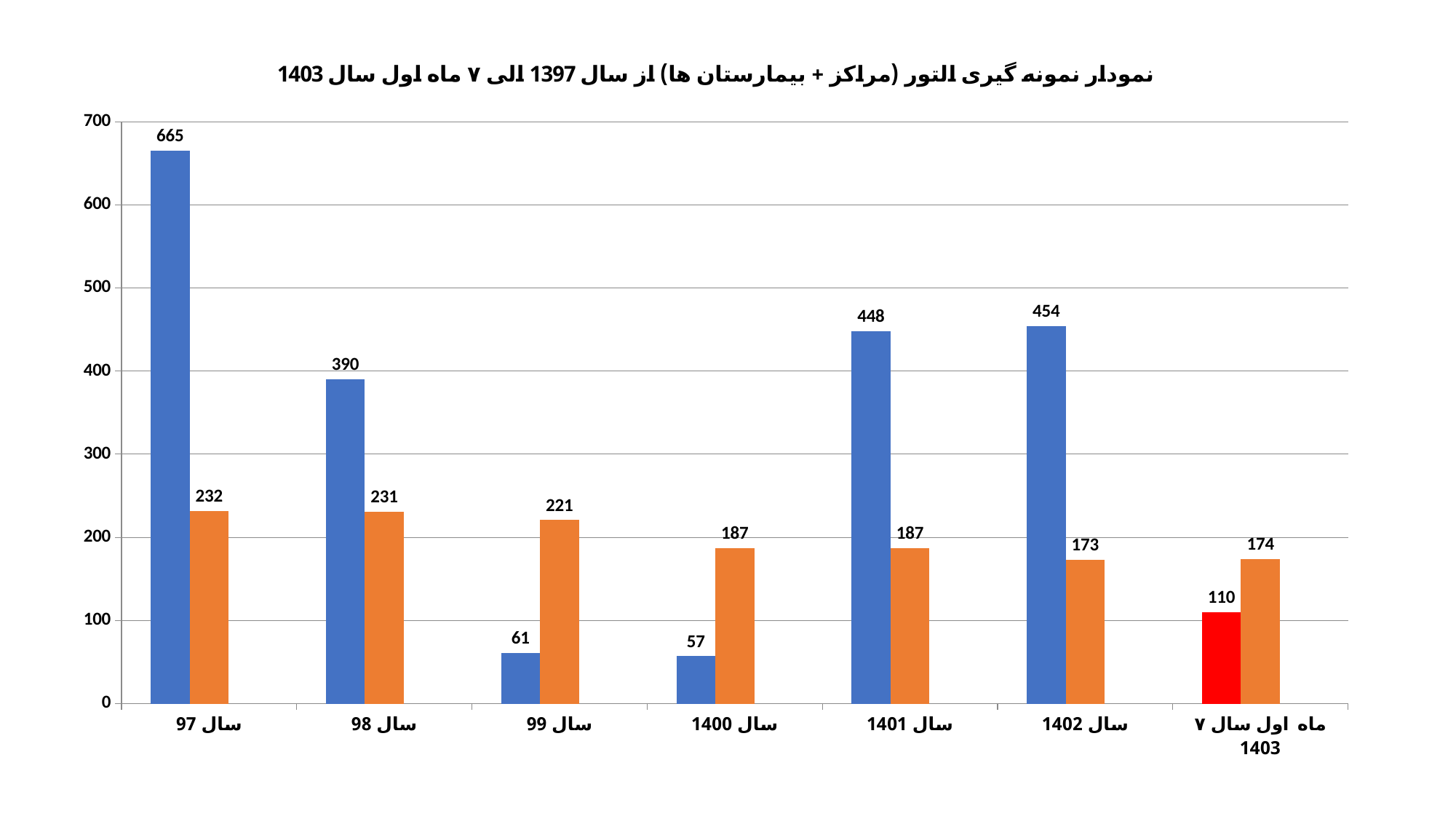

### Chart: نمودار نمونه گیری التور (مراکز + بیمارستان ها) از سال 1397 الی ۷ ماه اول سال 1403

| Category | نمودار نمونه گیری التور از سال 97 الی 3 ماهه اول 1403 | حد انتظار نمونه گیری التور (4درصد جمعیت زیر 5سال) | درصد |
|---|---|---|---|
| سال 97 | 665.0 | 232.0 | 286.63793103448273 |
| سال 98 | 390.0 | 231.0 | 168.8311688311688 |
| سال 99 | 61.0 | 221.0 | 27.601809954751133 |
| سال 1400 | 57.0 | 187.0 | 30.481283422459892 |
| سال 1401 | 448.0 | 187.0 | 239.57219251336898 |
| سال 1402 | 454.0 | 173.0 | 262.42774566473986 |
| ۷ ماه  اول سال 1403 | 110.0 | 174.0 | 63.2183908045977 |